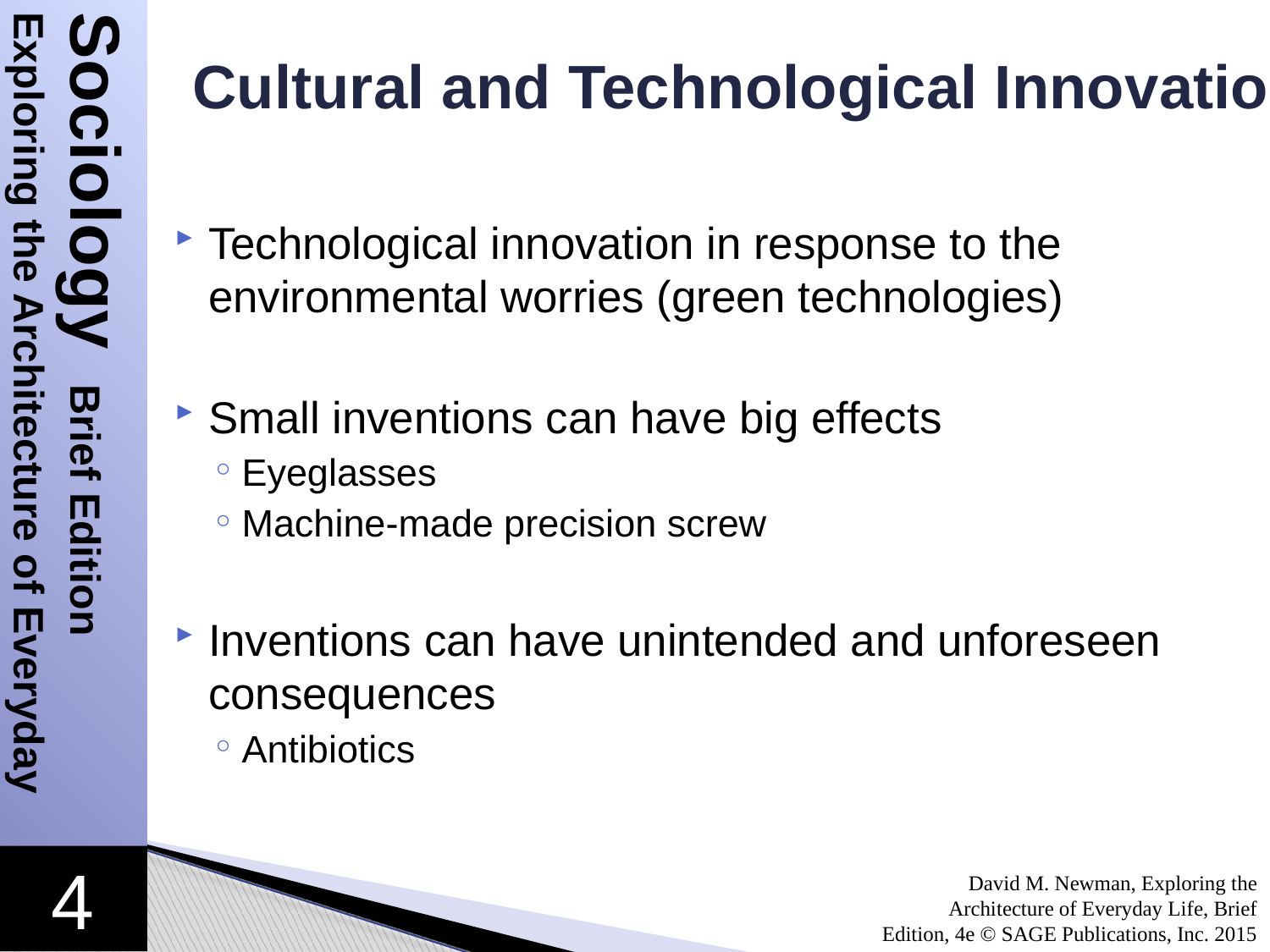

# Cultural and Technological Innovation

Technological innovation in response to the environmental worries (green technologies)

Small inventions can have big effects
Eyeglasses
Machine-made precision screw

Inventions can have unintended and unforeseen consequences
Antibiotics
David M. Newman, Exploring the Architecture of Everyday Life, Brief Edition, 4e © SAGE Publications, Inc. 2015